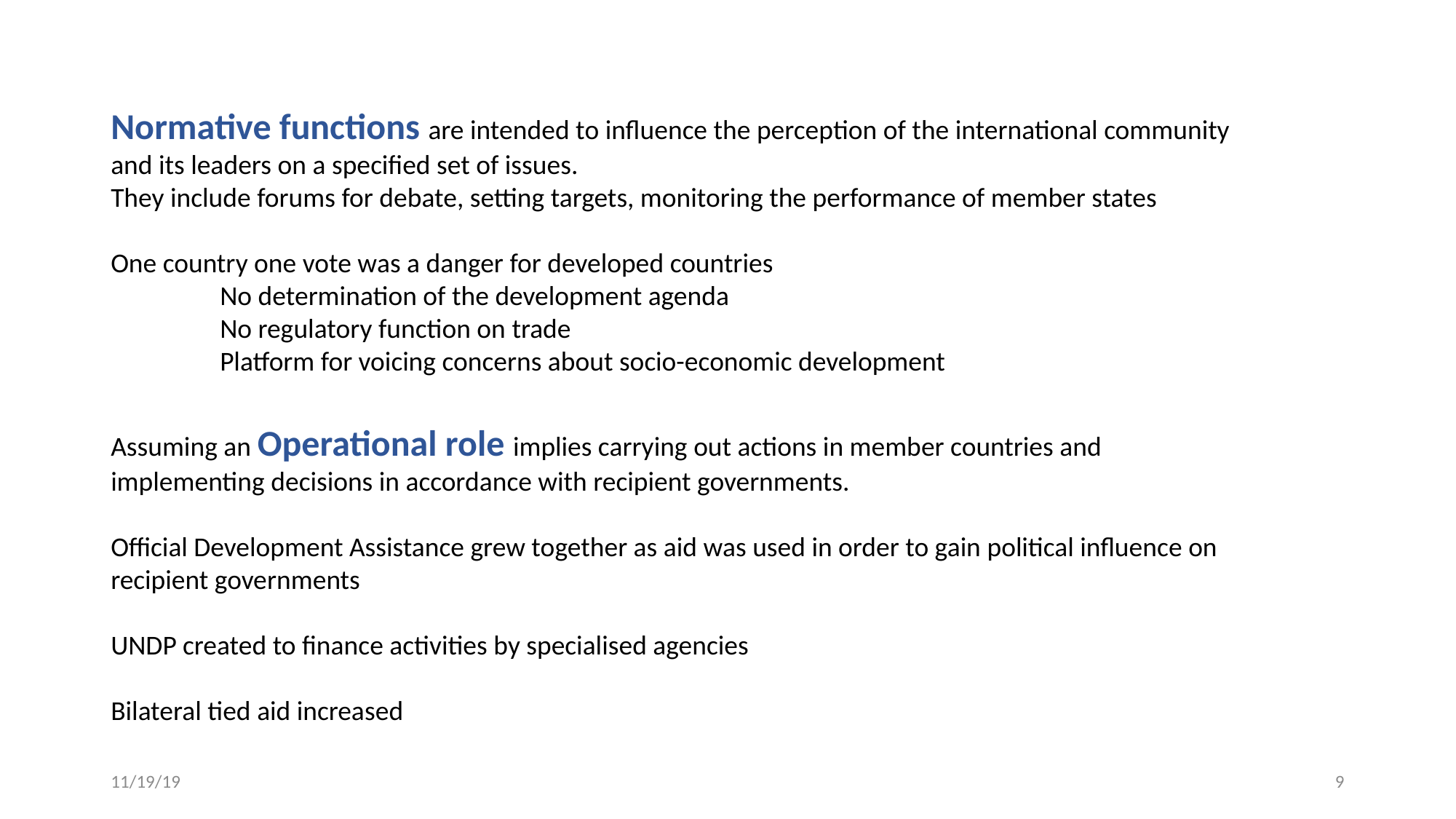

Normative functions are intended to influence the perception of the international community and its leaders on a specified set of issues.
They include forums for debate, setting targets, monitoring the performance of member states

One country one vote was a danger for developed countries
	No determination of the development agenda
	No regulatory function on trade
	Platform for voicing concerns about socio-economic development

Assuming an Operational role implies carrying out actions in member countries and implementing decisions in accordance with recipient governments.

Official Development Assistance grew together as aid was used in order to gain political influence on recipient governments

UNDP created to finance activities by specialised agencies

Bilateral tied aid increased
11/19/19

9